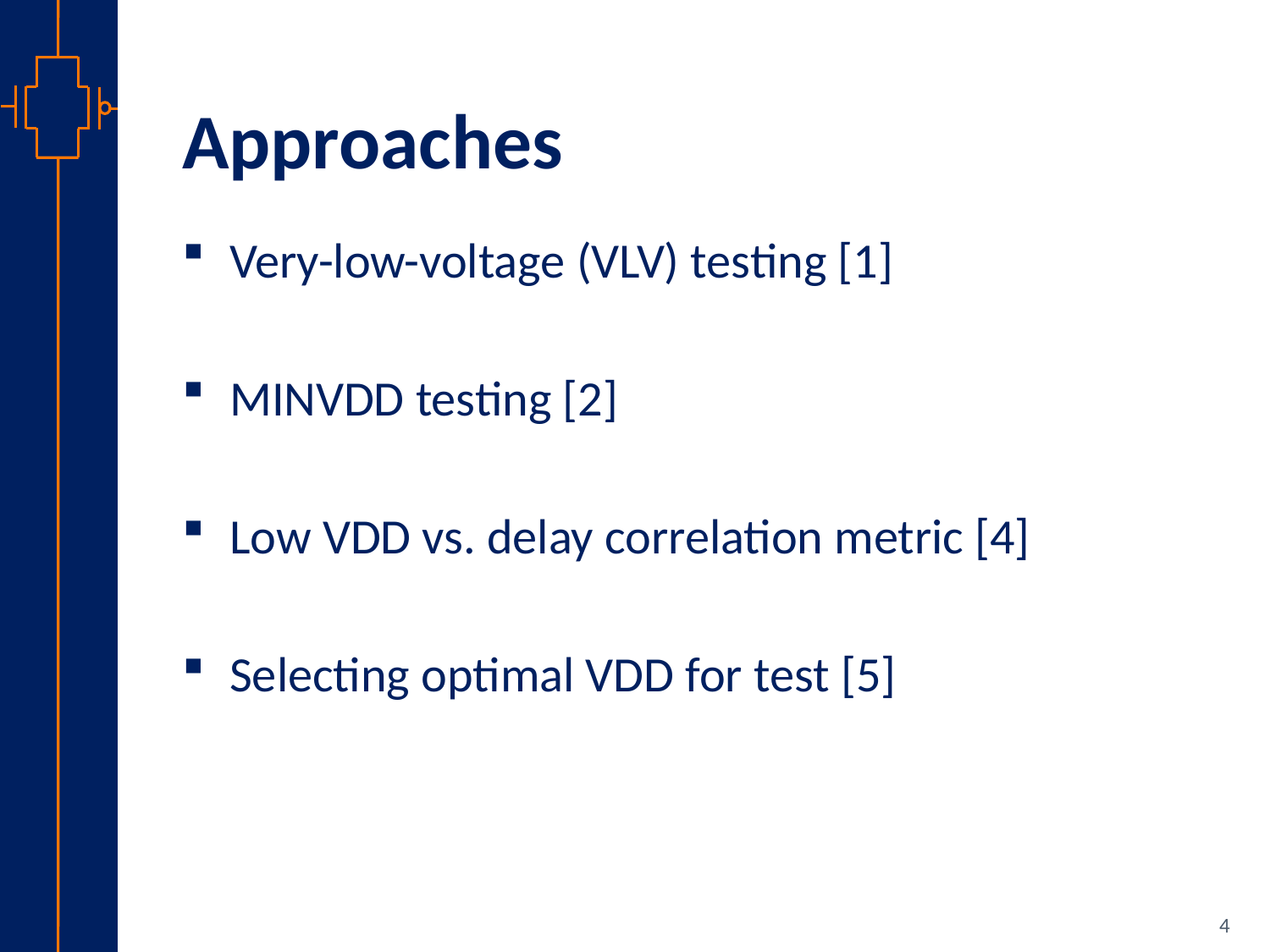

# Approaches
Very-low-voltage (VLV) testing [1]

MINVDD testing [2]

Low VDD vs. delay correlation metric [4]

Selecting optimal VDD for test [5]

4